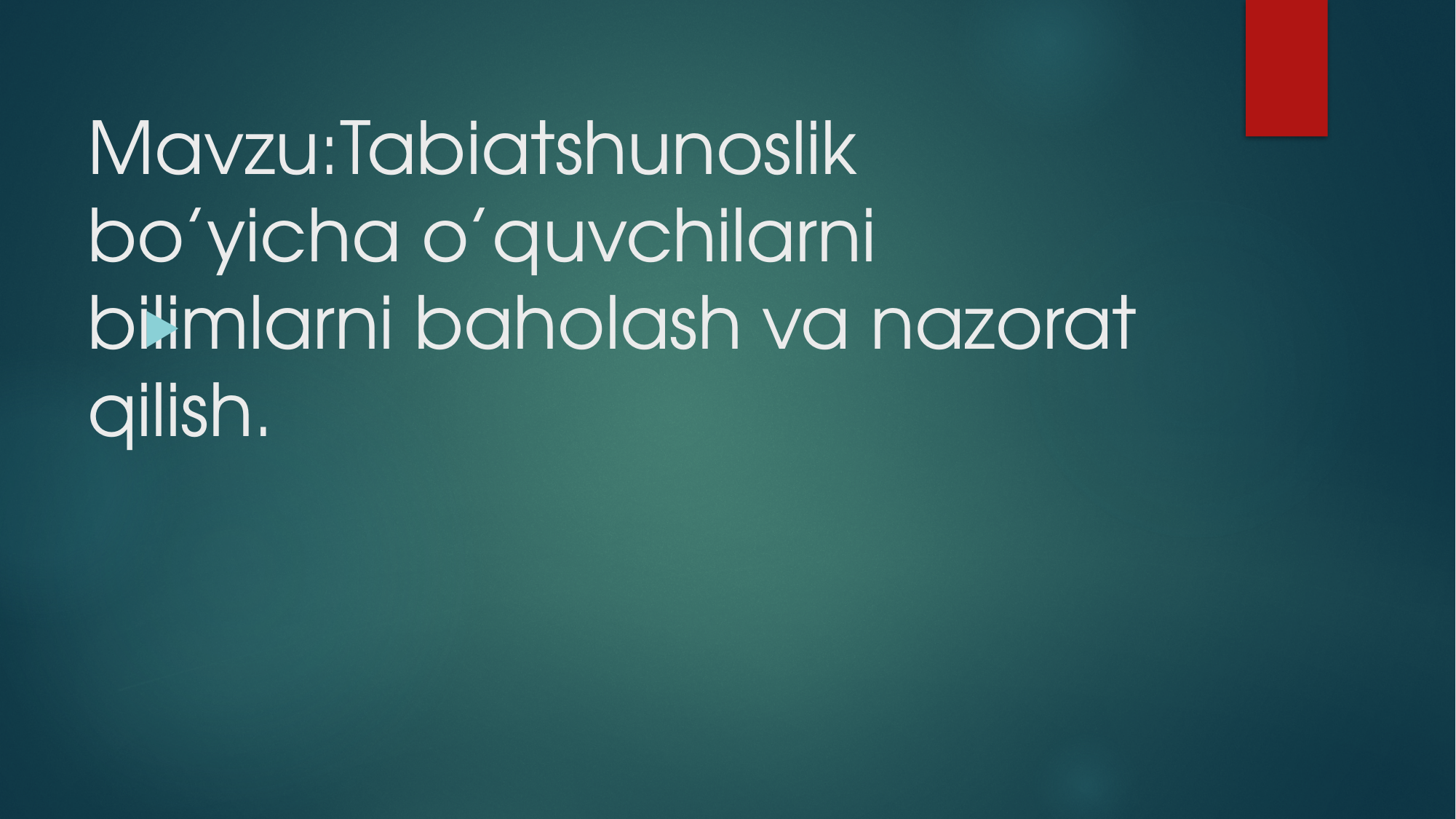

# Mavzu:Tabiatshunoslik bo’yicha o’quvchilarni bilimlarni baholash va nazorat qilish.